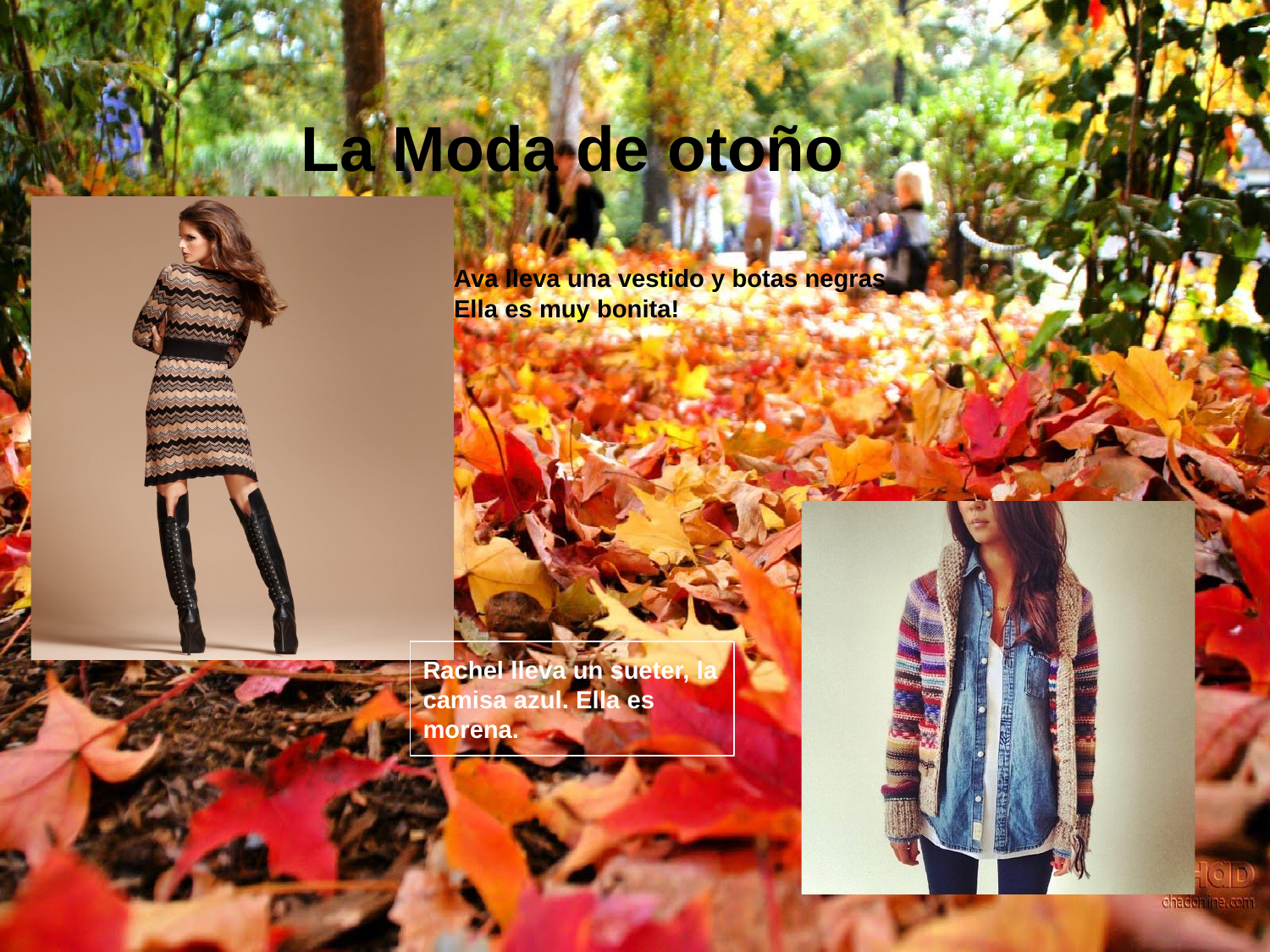

# La Moda de otoño

Ava lleva una vestido y botas negras
Ella es muy bonita!

Rachel lleva un sueter, la camisa azul. Ella es morena.